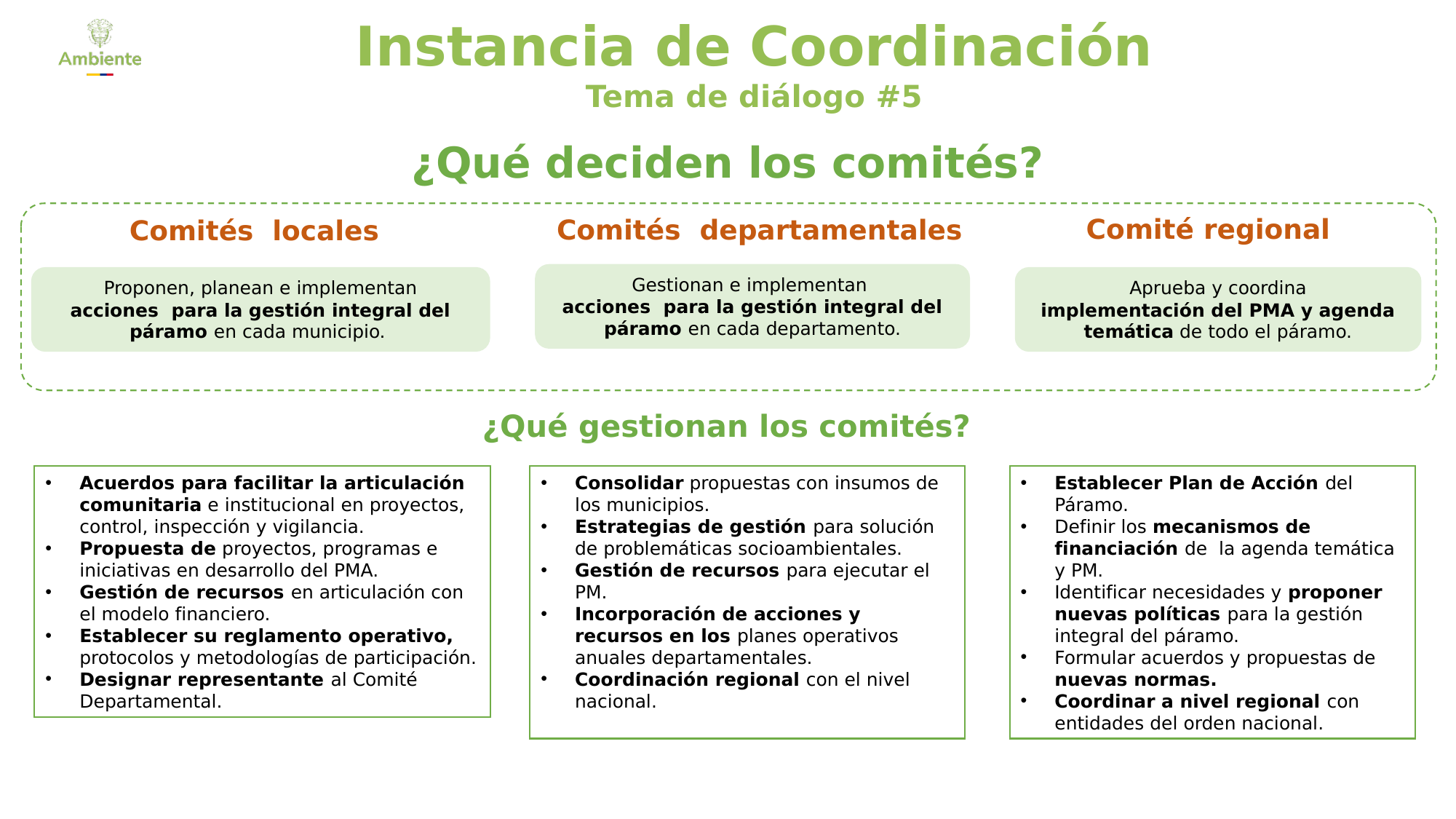

Instancia de Coordinación
Tema de diálogo #5
¿Qué deciden los comités?

Comité regional
Comités  departamentales
Comités  locales
Gestionan e implementan
acciones  para la gestión integral del páramo en cada departamento.
Proponen, planean e implementan
acciones  para la gestión integral del páramo en cada municipio.
Aprueba y coordina
implementación del PMA y agenda temática de todo el páramo.
¿Qué gestionan los comités?
Acuerdos para facilitar la articulación comunitaria e institucional en proyectos, control, inspección y vigilancia.
Propuesta de proyectos, programas e iniciativas en desarrollo del PMA.
Gestión de recursos en articulación con el modelo financiero.
Establecer su reglamento operativo, protocolos y metodologías de participación.
Designar representante al Comité Departamental.
Consolidar propuestas con insumos de los municipios.
Estrategias de gestión para solución de problemáticas socioambientales.
Gestión de recursos para ejecutar el PM.
Incorporación de acciones y recursos en los planes operativos anuales departamentales.
Coordinación regional con el nivel nacional.

Establecer Plan de Acción del Páramo.
Definir los mecanismos de financiación de  la agenda temática  y PM.
Identificar necesidades y proponer  nuevas políticas para la gestión integral del páramo.
Formular acuerdos y propuestas de nuevas normas.
Coordinar a nivel regional con entidades del orden nacional.